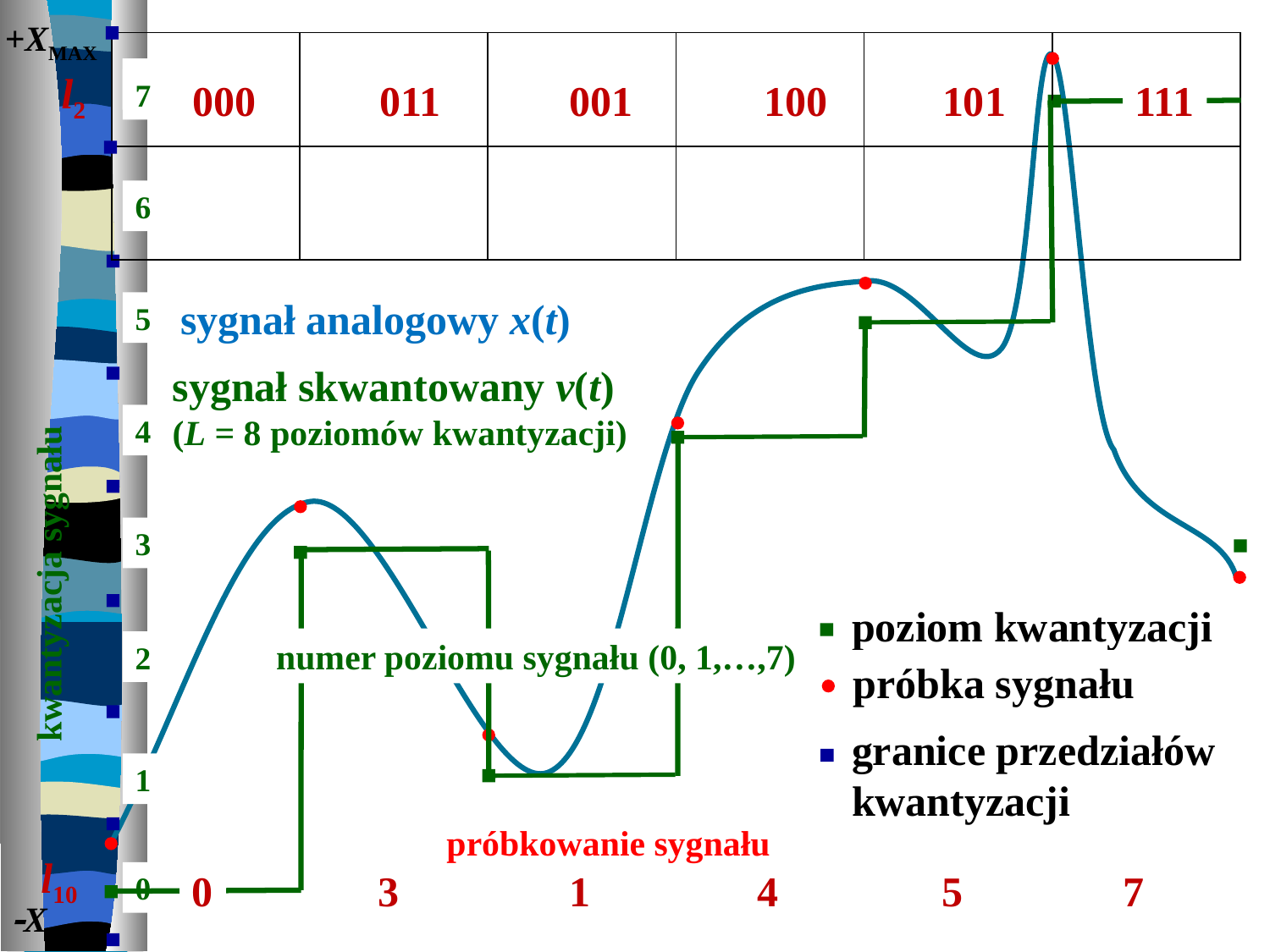

+XMAX

|  |  |  |  |  |  |
| --- | --- | --- | --- | --- | --- |
|  |  |  |  |  |  |

l2
000
011
001
100
101
111
7

6

|  |  |  |  |  |  |
| --- | --- | --- | --- | --- | --- |
|  |  |  |  |  |  |
|  |  |  |  |  |  |
|  |  |  |  |  |  |
|  |  |  |  |  |  |
|  |  |  |  |  |  |

sygnał analogowy x(t)
5

sygnał skwantowany v(t)
(L = 8 poziomów kwantyzacji)

4

3

kwantyzacja sygnału

poziom kwantyzacji

numer poziomu sygnału (0, 1,…,7)
2
próbka sygnału

granice przedziałów
kwantyzacji

1

próbkowanie sygnału

l10
0
3
1
4
5
7
0

−XMAX